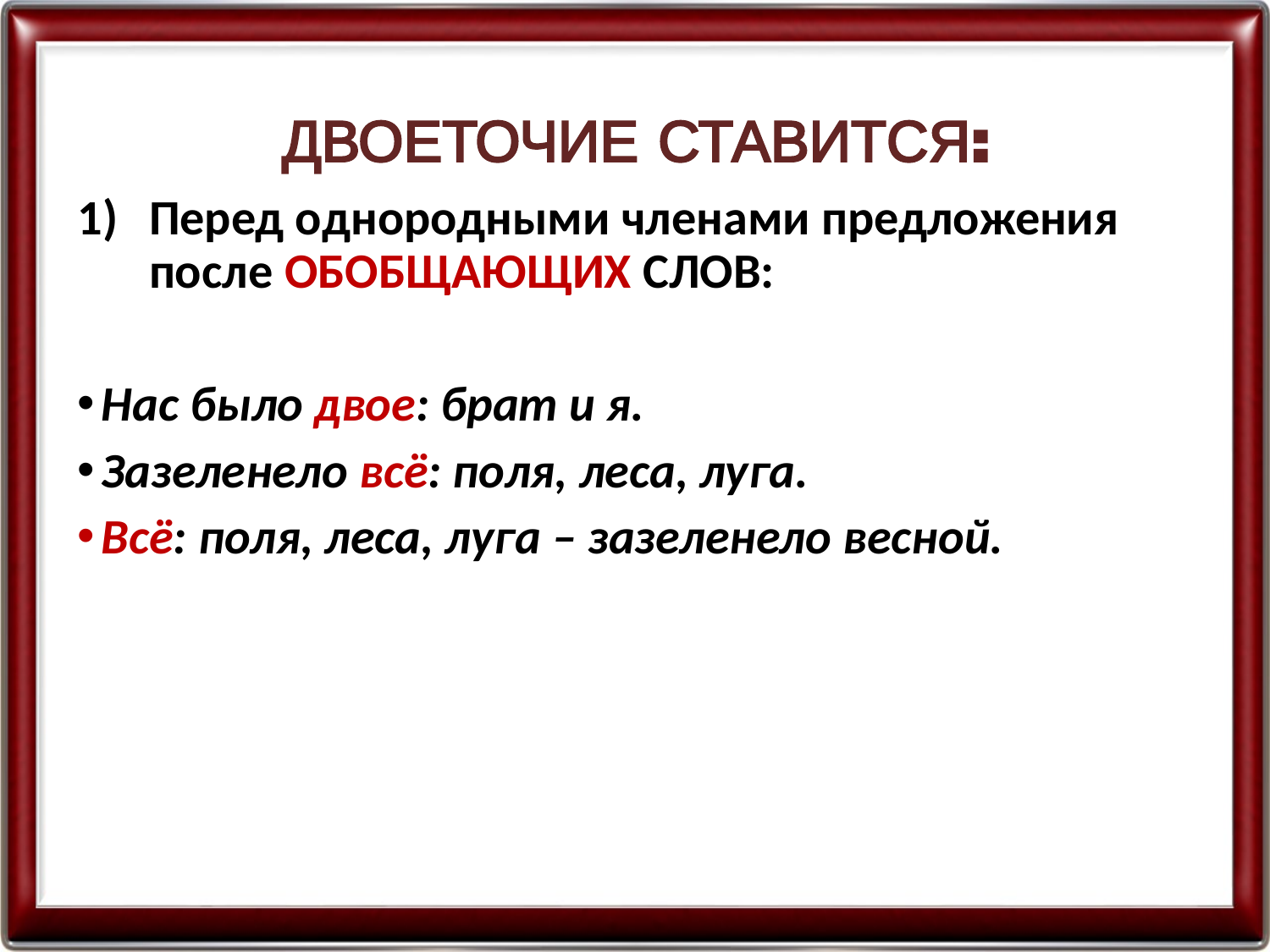

# ДВОЕТОЧИЕ СТАВИТСЯ:
Перед однородными членами предложения после ОБОБЩАЮЩИХ СЛОВ:

Нас было двое: брат и я.
Зазеленело всё: поля, леса, луга.
Всё: поля, леса, луга – зазеленело весной.